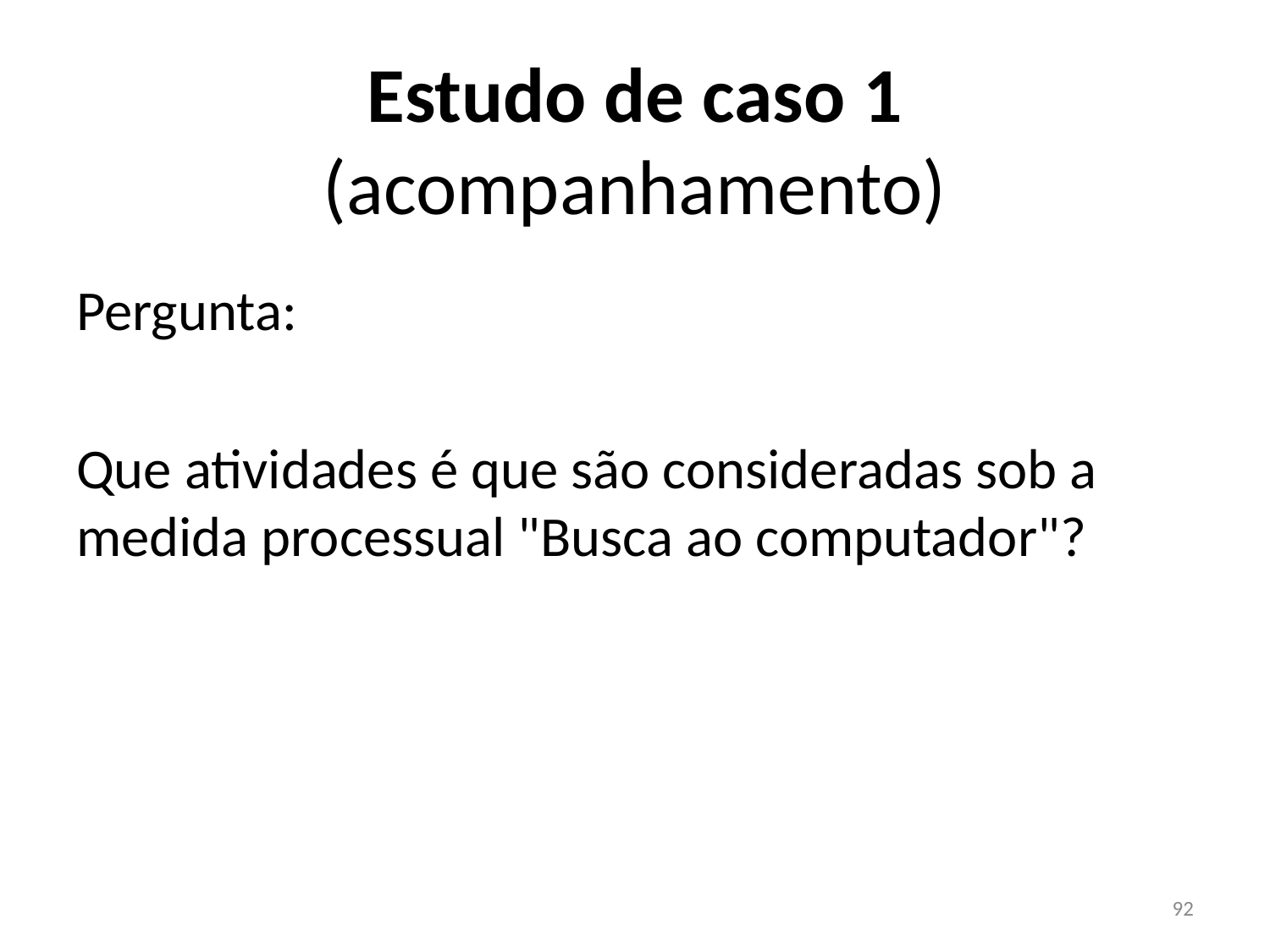

# Estudo de caso 1 (acompanhamento)
Pergunta:

Que atividades é que são consideradas sob a medida processual "Busca ao computador"?

92